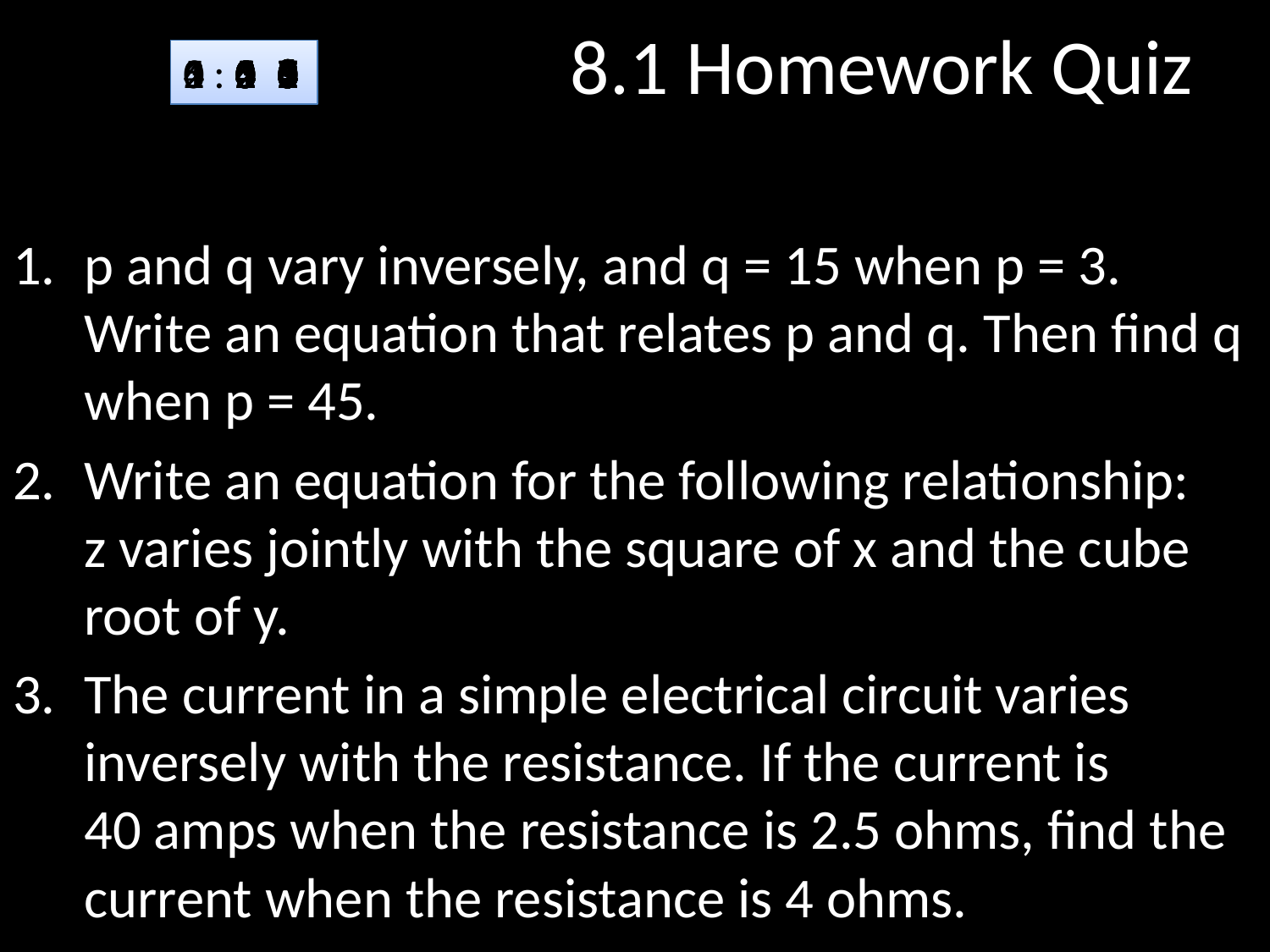

# 8.1 Homework Quiz

4
5
3
2
1
0
:
1
2
3
4
5
0
1
2
3
4
5
0
1
2
3
4
5
0
1
2
3
4
5
0
1
2
3
4
5
0
1
2
3
4
5
6
7
8
0
9
1
2
3
4
5
6
7
8
0
9
1
2
3
4
5
6
7
8
0
9
1
2
3
4
5
6
7
8
0
9
1
2
3
4
5
6
7
8
0
9
p and q vary inversely, and q = 15 when p = 3.    Write an equation that relates p and q. Then find q when p = 45.
Write an equation for the following relationship:
z varies jointly with the square of x and the cube root of y.
The current in a simple electrical circuit varies inversely with the resistance. If the current is
40 amps when the resistance is 2.5 ohms, find the current when the resistance is 4 ohms.